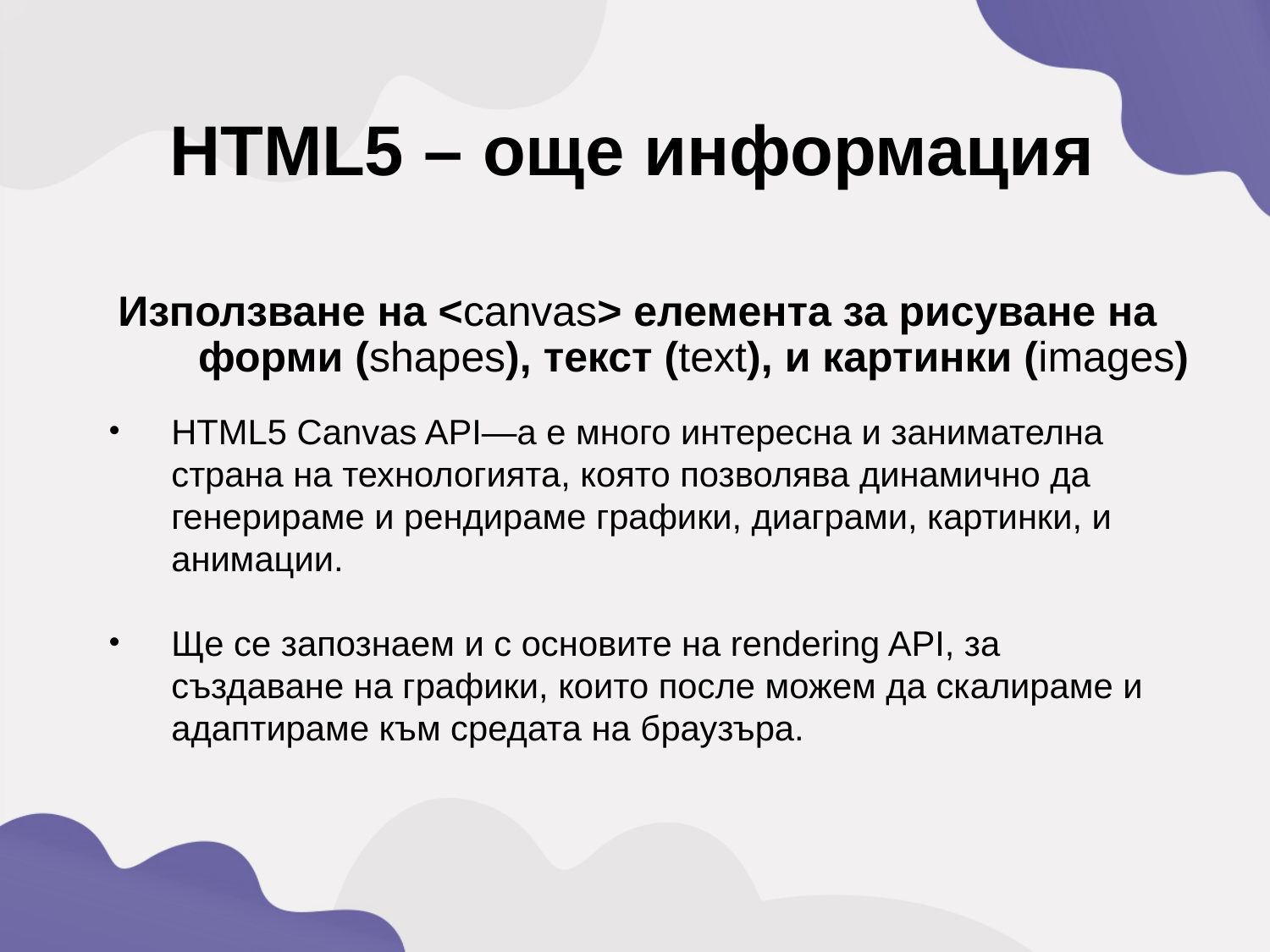

HTML5 – още информация
Използване на <canvas> елемента за рисуване на форми (shapes), текст (text), и картинки (images)

HTML5 Canvas API—a e много интересна и занимателна страна на технологията, която позволява динамично да генерираме и рендираме графики, диаграми, картинки, и анимации.

Ще се запознаем и с основите на rendering API, за създаване на графики, които после можем да скалираме и адаптираме към средата на браузъра.